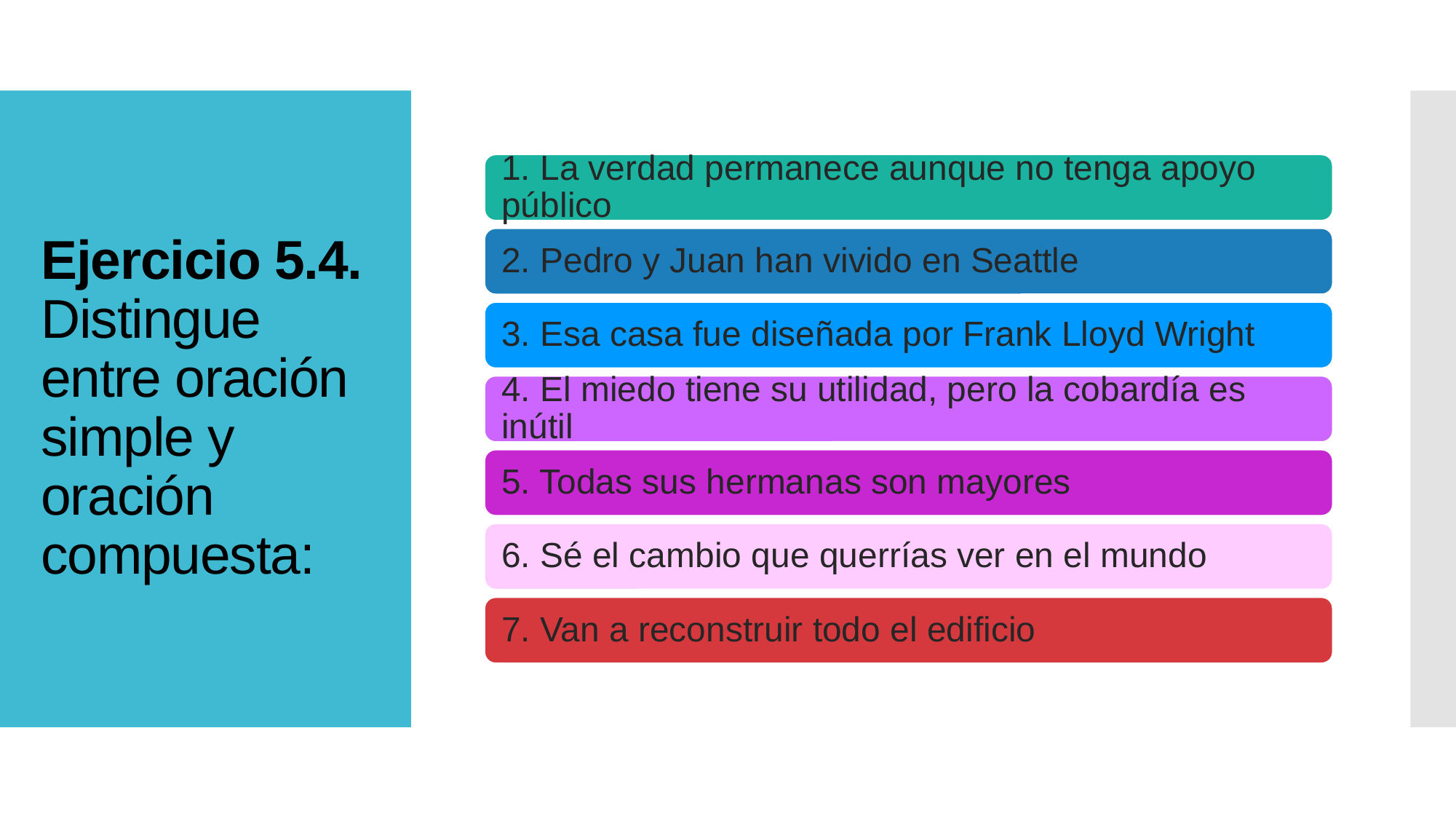

1. La verdad permanece aunque no tenga apoyo público
2. Pedro y Juan han vivido en Seattle
3. Esa casa fue diseñada por Frank Lloyd Wright
4. El miedo tiene su utilidad, pero la cobardía es inútil
5. Todas sus hermanas son mayores
6. Sé el cambio que querrías ver en el mundo
7. Van a reconstruir todo el edificio
# Ejercicio 5.4. Distingue entre oración simple y oración compuesta: